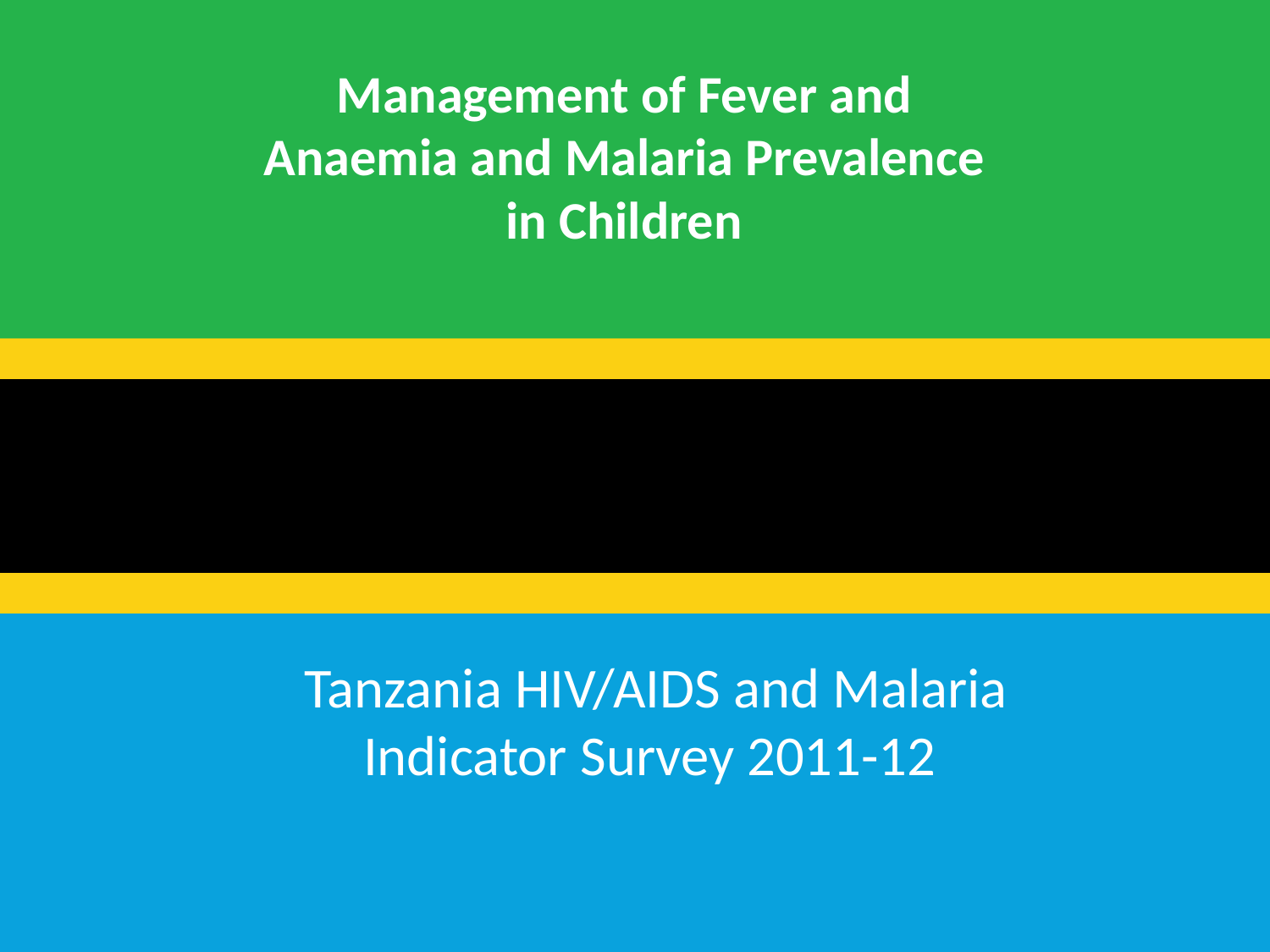

# Management of Fever and Anaemia and Malaria Prevalence in Children

Tanzania HIV/AIDS and Malaria Indicator Survey 2011-12